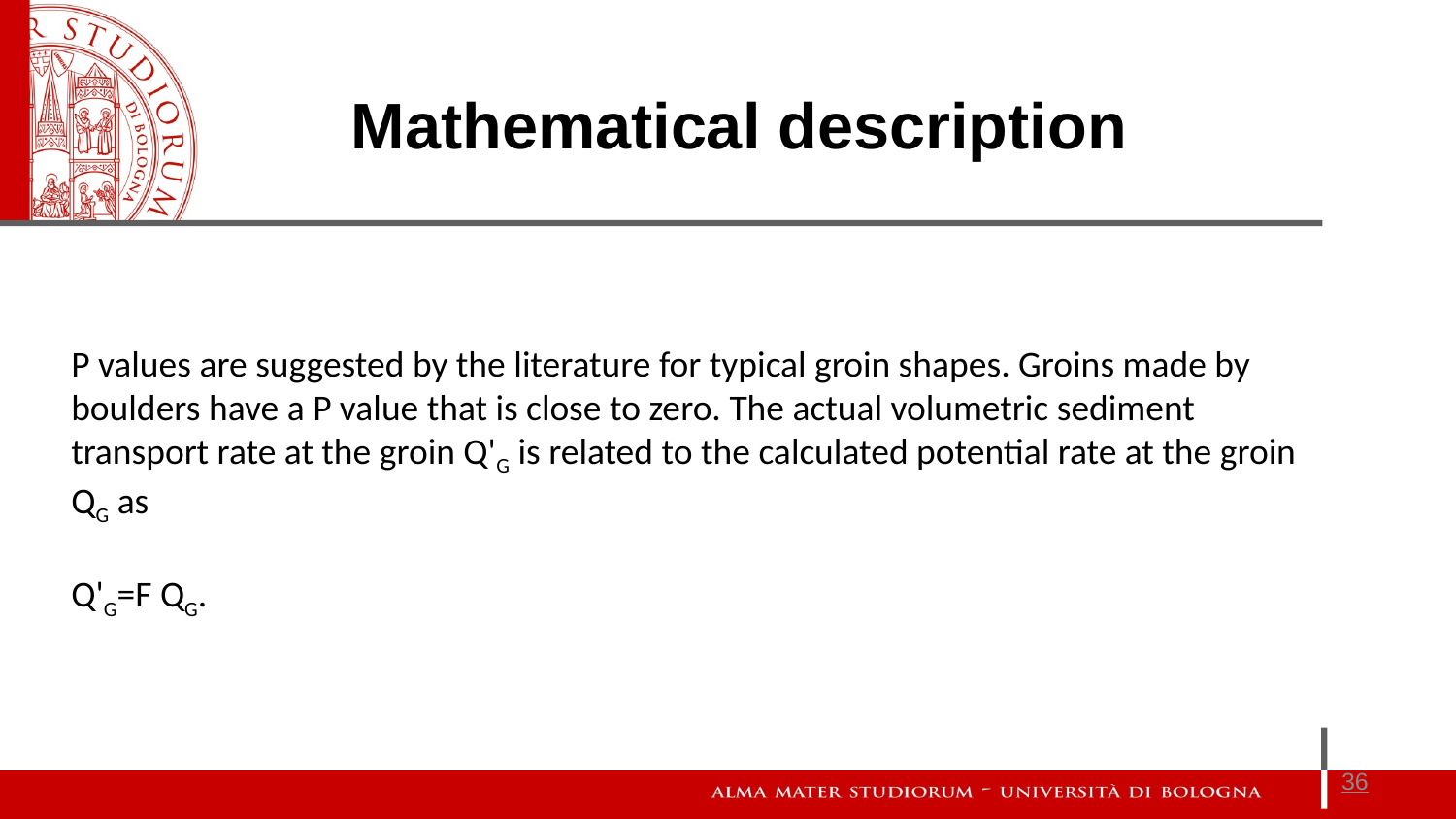

Mathematical description
P values are suggested by the literature for typical groin shapes. Groins made by boulders have a P value that is close to zero. The actual volumetric sediment transport rate at the groin Q'G is related to the calculated potential rate at the groin QG as

Q'G=F QG.
36